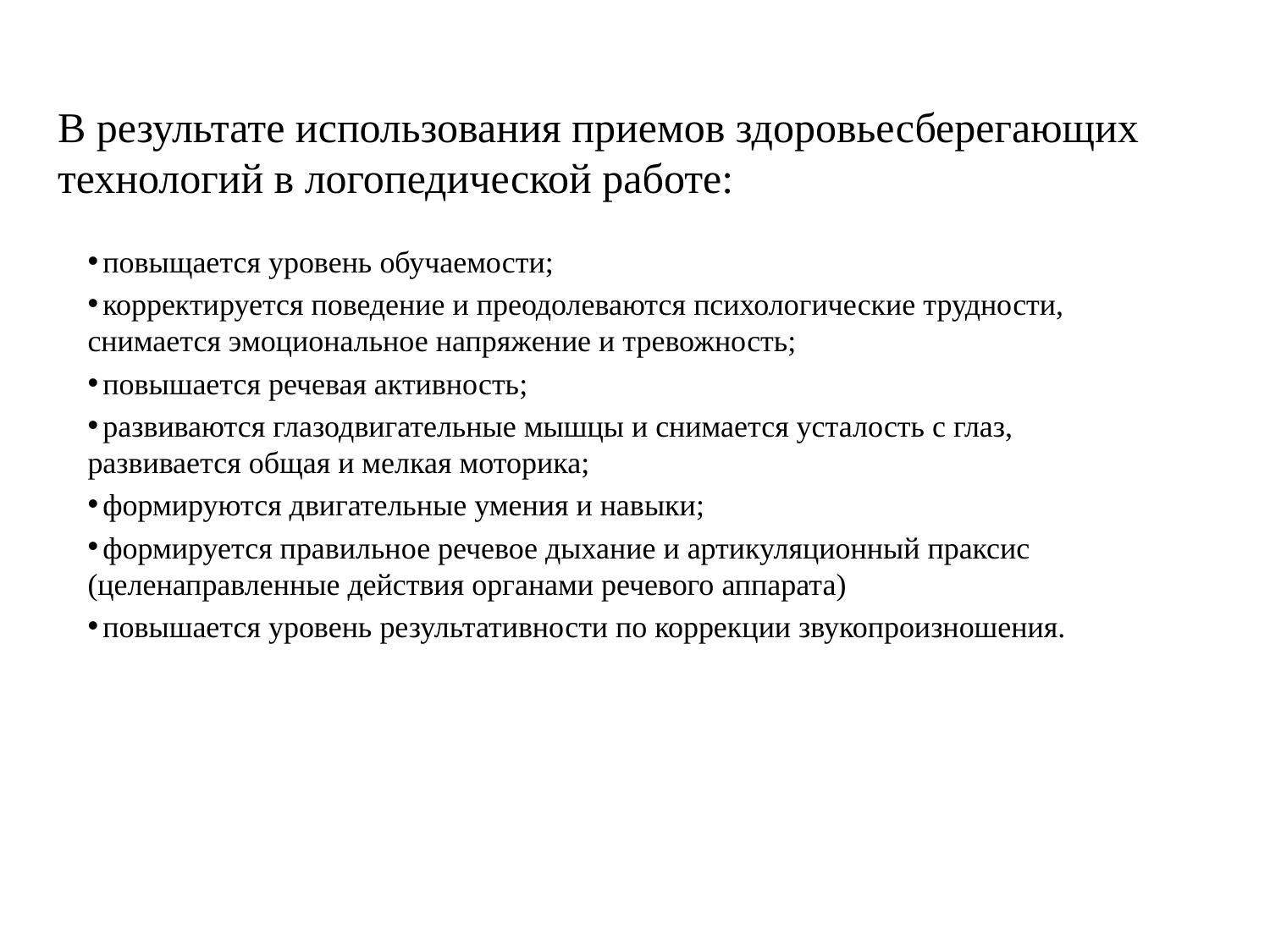

# В результате использования приемов здоровьесберегающих технологий в логопедической работе:
 повыщается уровень обучаемости;
 корректируется поведение и преодолеваются психологические трудности, снимается эмоциональное напряжение и тревожность;
 повышается речевая активность;
 развиваются глазодвигательные мышцы и снимается усталость с глаз, развивается общая и мелкая моторика;
 формируются двигательные умения и навыки;
 формируется правильное речевое дыхание и артикуляционный праксис (целенаправленные действия органами речевого аппарата)
 повышается уровень результативности по коррекции звукопроизношения.